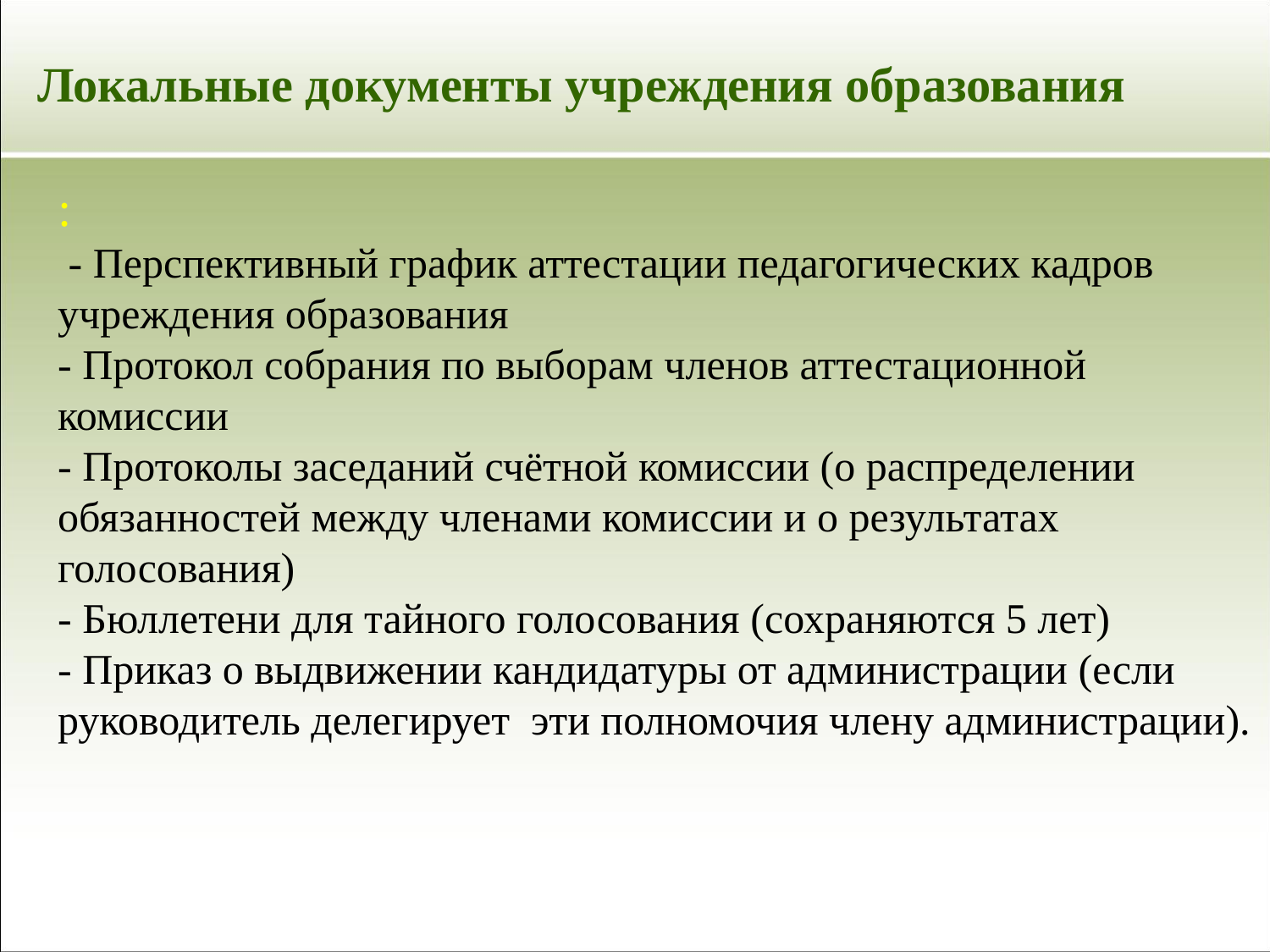

Локальные документы учреждения образования
:
 - Перспективный график аттестации педагогических кадров учреждения образования
- Протокол собрания по выборам членов аттестационной комиссии
- Протоколы заседаний счётной комиссии (о распределении обязанностей между членами комиссии и о результатах голосования)
- Бюллетени для тайного голосования (сохраняются 5 лет)
- Приказ о выдвижении кандидатуры от администрации (если руководитель делегирует  эти полномочия члену администрации).